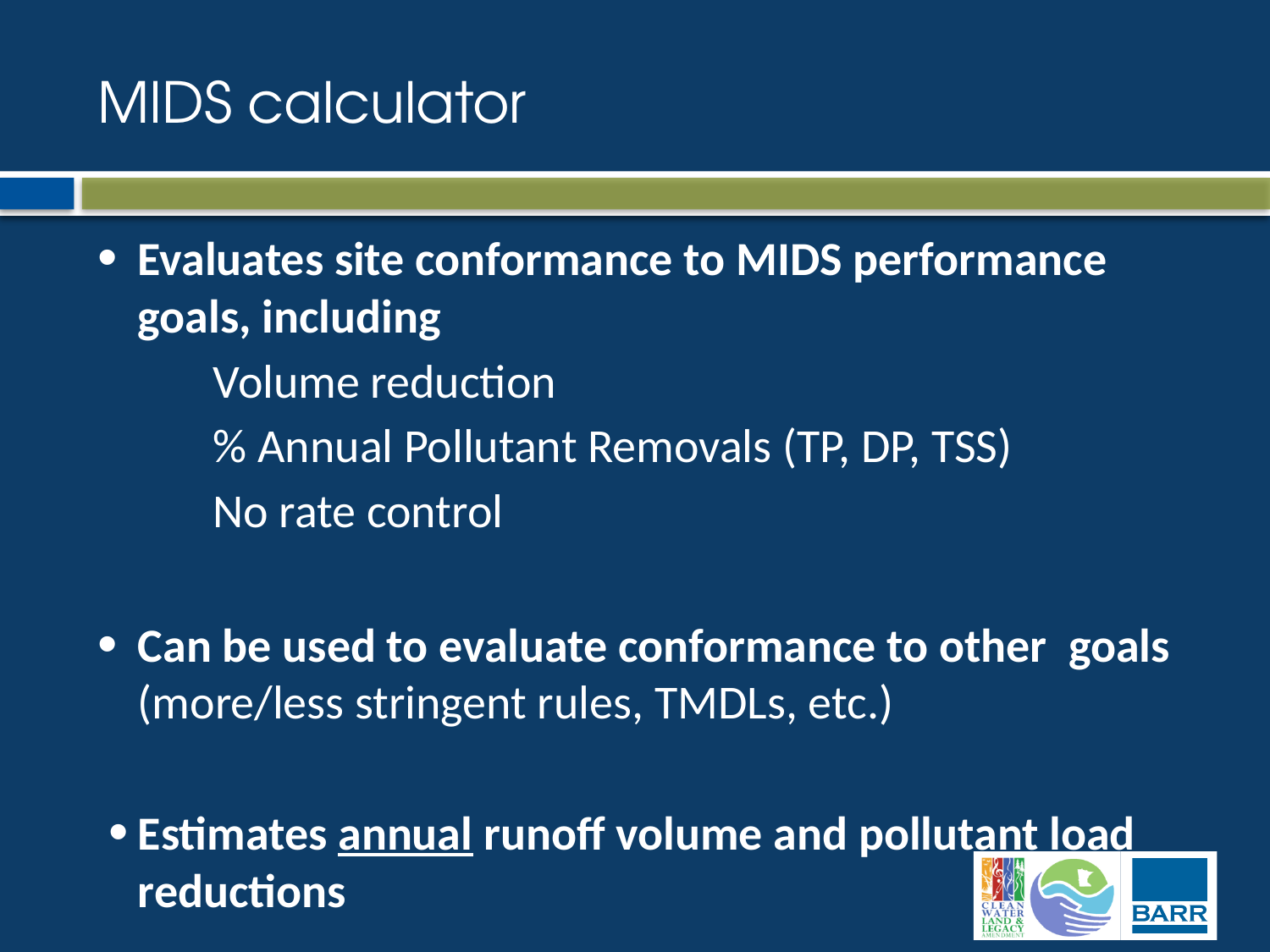

# MIDS calculator
Evaluates site conformance to MIDS performance goals, including
Volume reduction
% Annual Pollutant Removals (TP, DP, TSS)
No rate control

Can be used to evaluate conformance to other  goals (more/less stringent rules, TMDLs, etc.)

Estimates annual runoff volume and pollutant load reductions